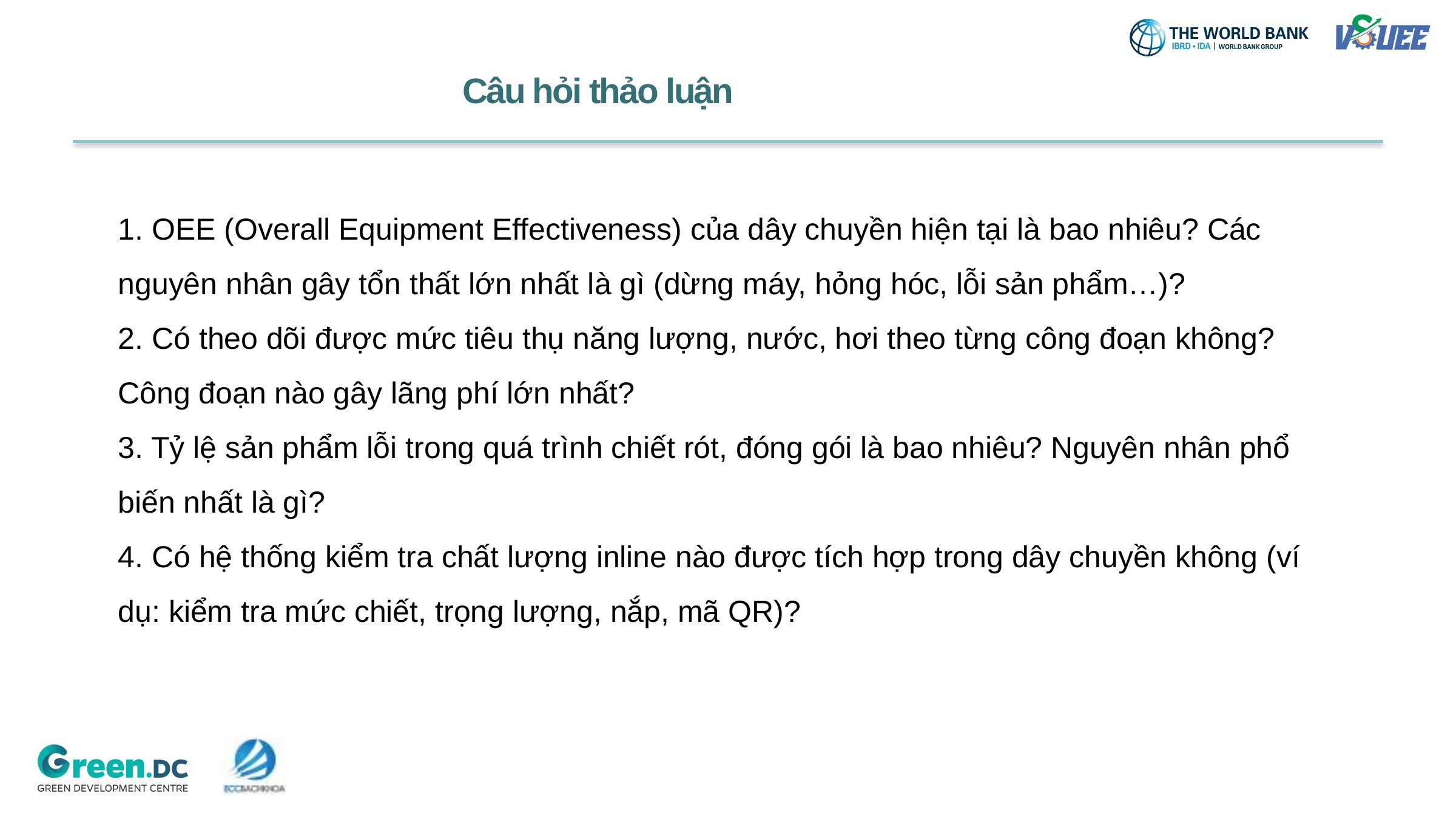

Câu hỏi thảo luận

1. OEE (Overall Equipment Effectiveness) của dây chuyền hiện tại là bao nhiêu? Các nguyên nhân gây tổn thất lớn nhất là gì (dừng máy, hỏng hóc, lỗi sản phẩm…)?
2. Có theo dõi được mức tiêu thụ năng lượng, nước, hơi theo từng công đoạn không? Công đoạn nào gây lãng phí lớn nhất?
3. Tỷ lệ sản phẩm lỗi trong quá trình chiết rót, đóng gói là bao nhiêu? Nguyên nhân phổ biến nhất là gì?
4. Có hệ thống kiểm tra chất lượng inline nào được tích hợp trong dây chuyền không (ví dụ: kiểm tra mức chiết, trọng lượng, nắp, mã QR)?